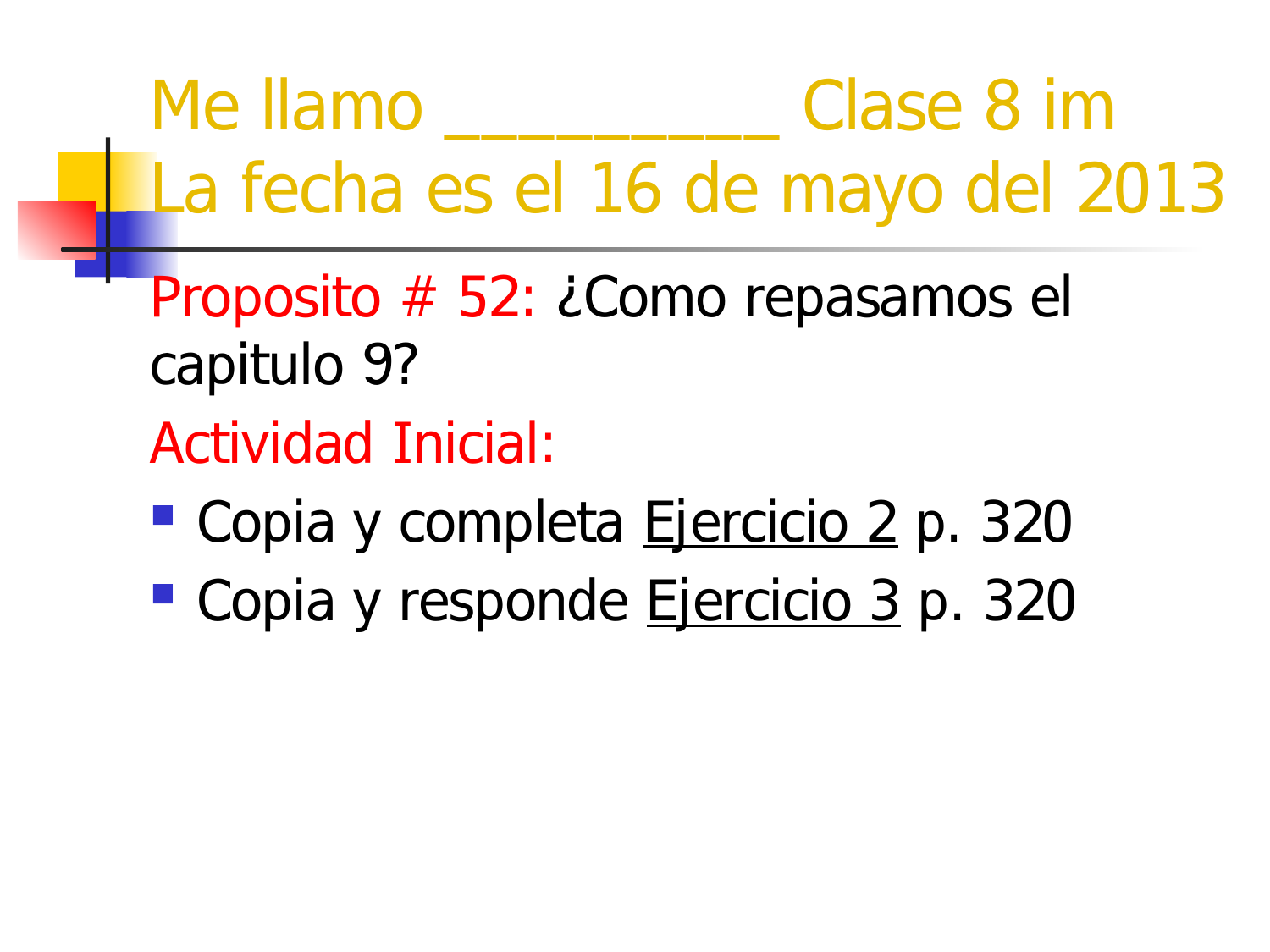

# Me llamo _________ Clase 8 im La fecha es el 16 de mayo del 2013
Proposito # 52: ¿Como repasamos el capitulo 9?
Actividad Inicial:
Copia y completa Ejercicio 2 p. 320
Copia y responde Ejercicio 3 p. 320